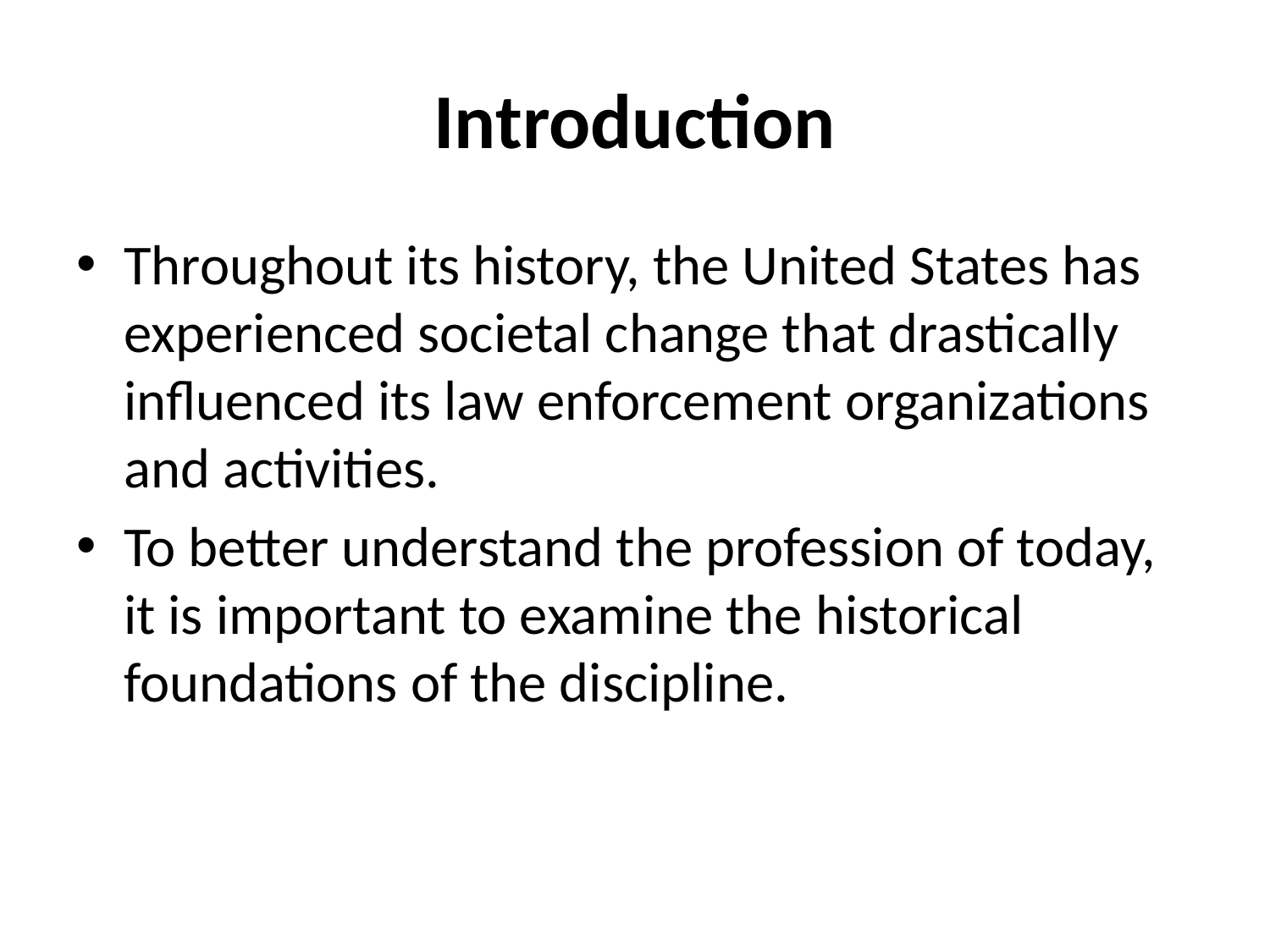

# Introduction
Throughout its history, the United States has experienced societal change that drastically influenced its law enforcement organizations and activities.
To better understand the profession of today, it is important to examine the historical foundations of the discipline.